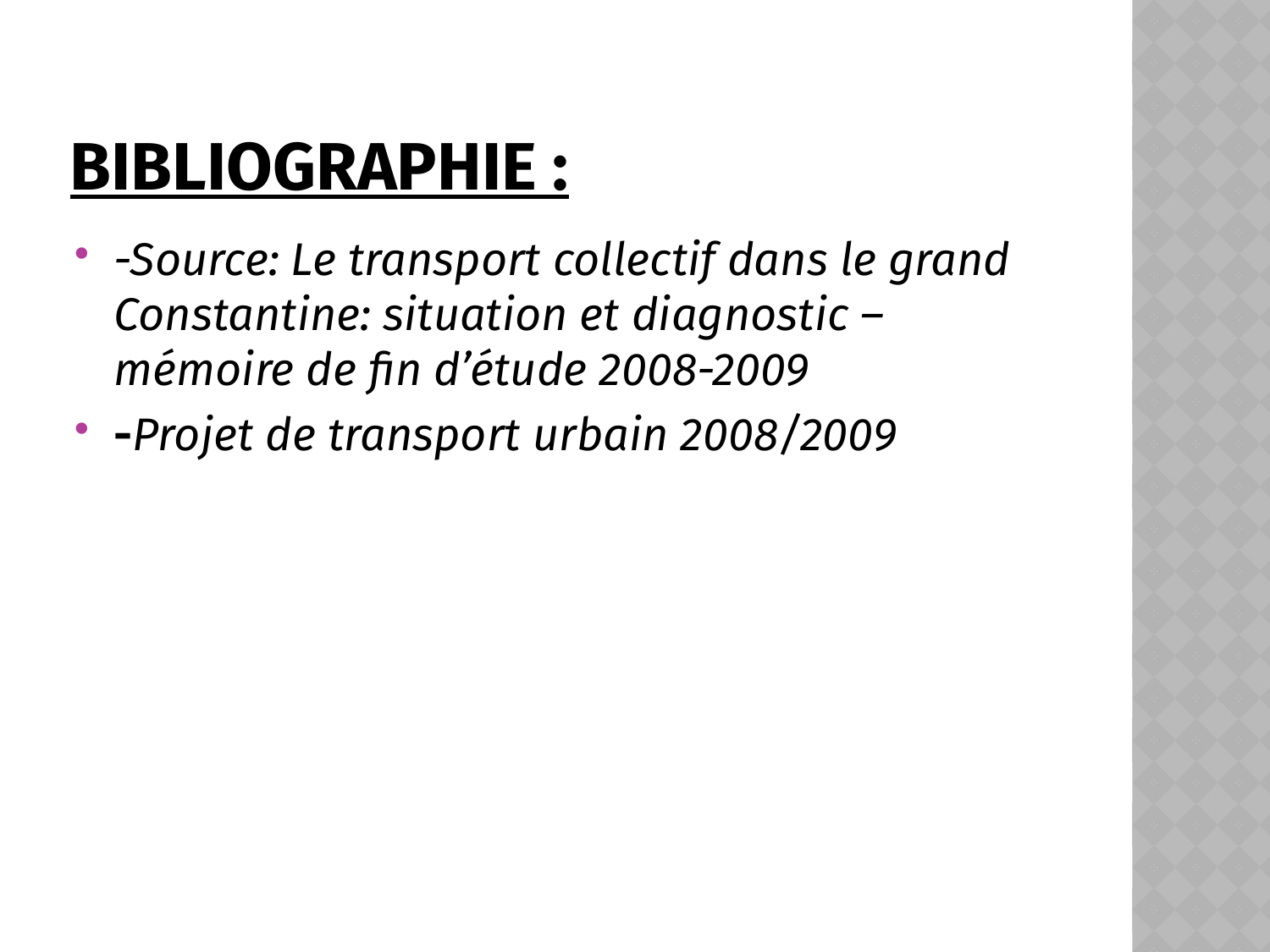

# BIBLIOGRAPHIE :
-Source: Le transport collectif dans le grand Constantine: situation et diagnostic –mémoire de fin d’étude 2008-2009
-Projet de transport urbain 2008/2009